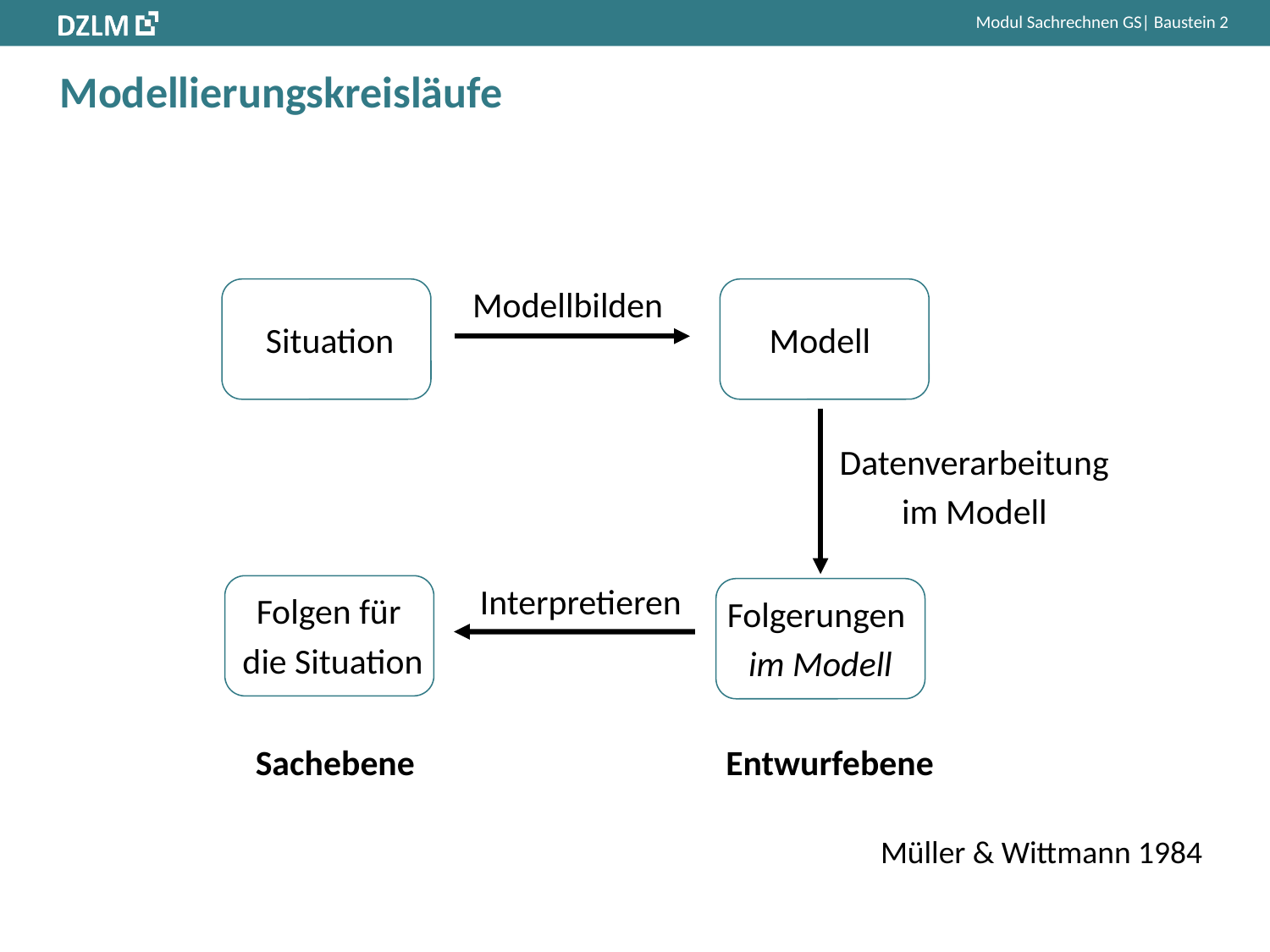

Modellierungskreisläufe
Modellbilden

Situation
Modell
Datenverarbeitung
im Modell
Interpretieren

Folgen für
die Situation
Folgerungen
im Modell
Sachebene
Entwurfebene
Müller & Wittmann 1984